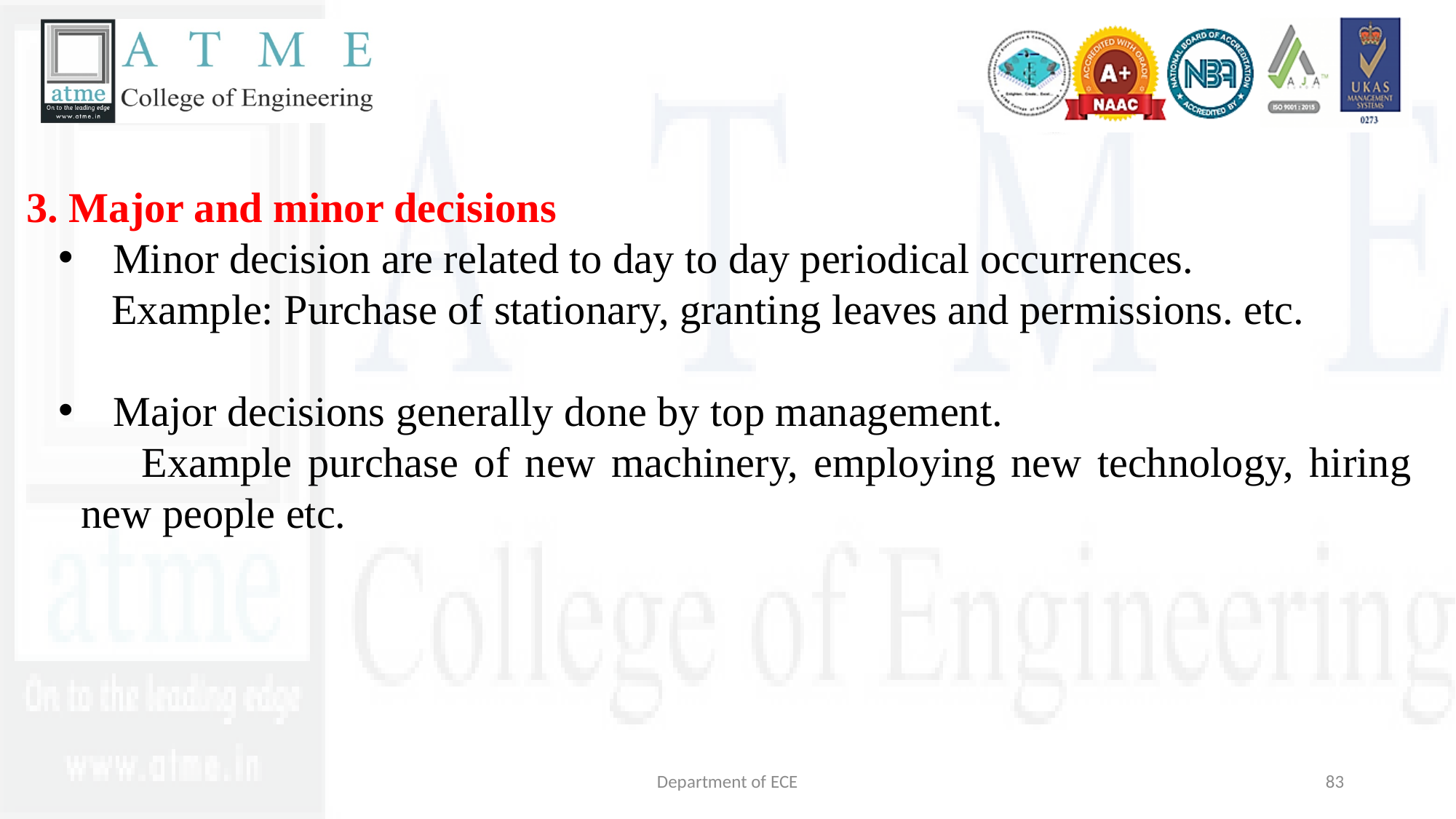

3. Major and minor decisions
   Minor decision are related to day to day periodical occurrences.
     Example: Purchase of stationary, granting leaves and permissions. etc.

Major decisions generally done by top management.
      Example purchase of new machinery, employing new technology, hiring new people etc.

Department of ECE
83